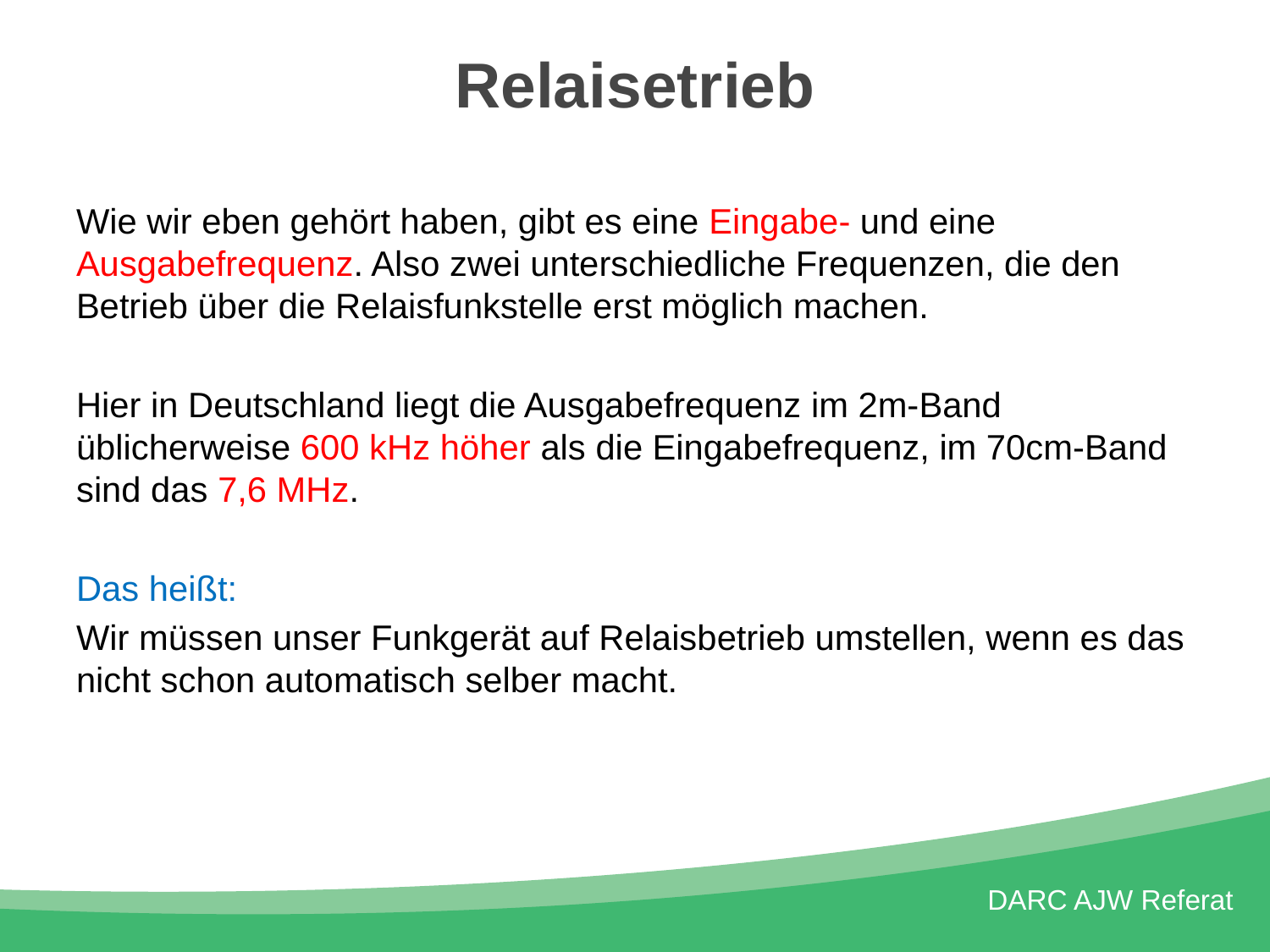

# Relaisetrieb
Wie wir eben gehört haben, gibt es eine Eingabe- und eine Ausgabefrequenz. Also zwei unterschiedliche Frequenzen, die den Betrieb über die Relaisfunkstelle erst möglich machen.

Hier in Deutschland liegt die Ausgabefrequenz im 2m-Band üblicherweise 600 kHz höher als die Eingabefrequenz, im 70cm-Band sind das 7,6 MHz.

Das heißt:
Wir müssen unser Funkgerät auf Relaisbetrieb umstellen, wenn es das nicht schon automatisch selber macht.